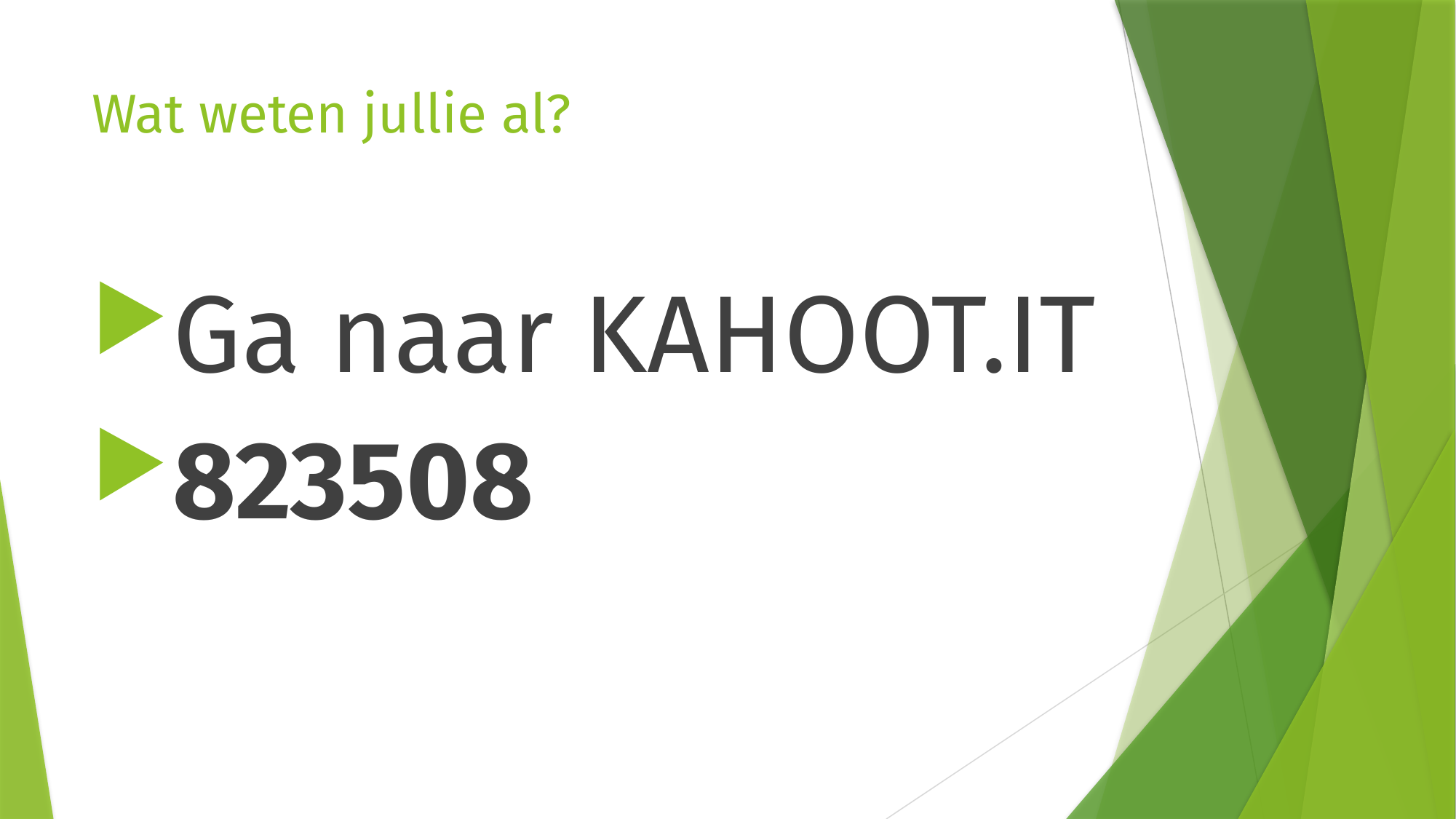

# Wat weten jullie al?
Ga naar KAHOOT.IT
823508